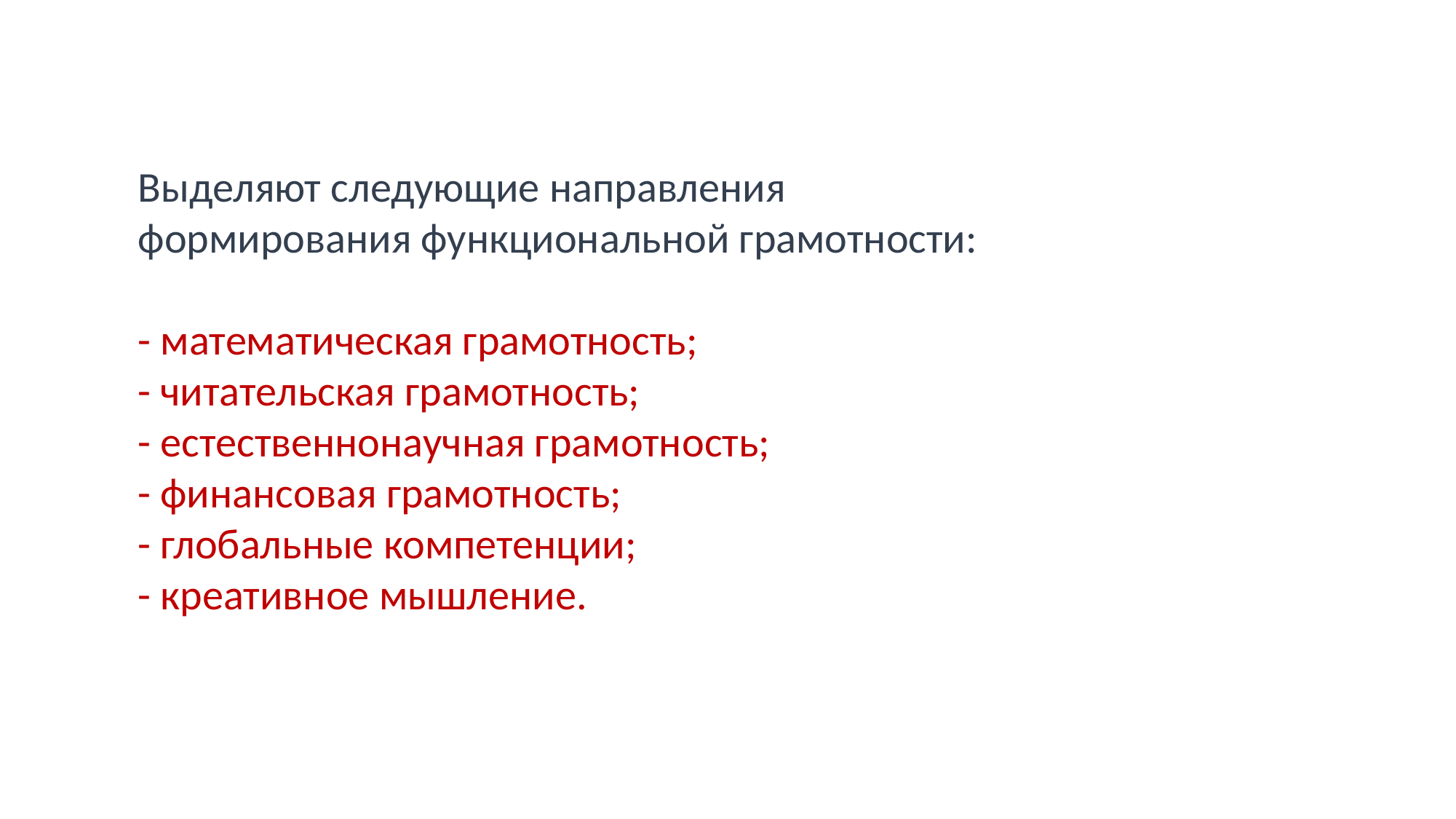

Выделяют следующие направления формирования функциональной грамотности:

- математическая грамотность;
- читательская грамотность;
- естественнонаучная грамотность;
- финансовая грамотность;
- глобальные компетенции;
- креативное мышление.